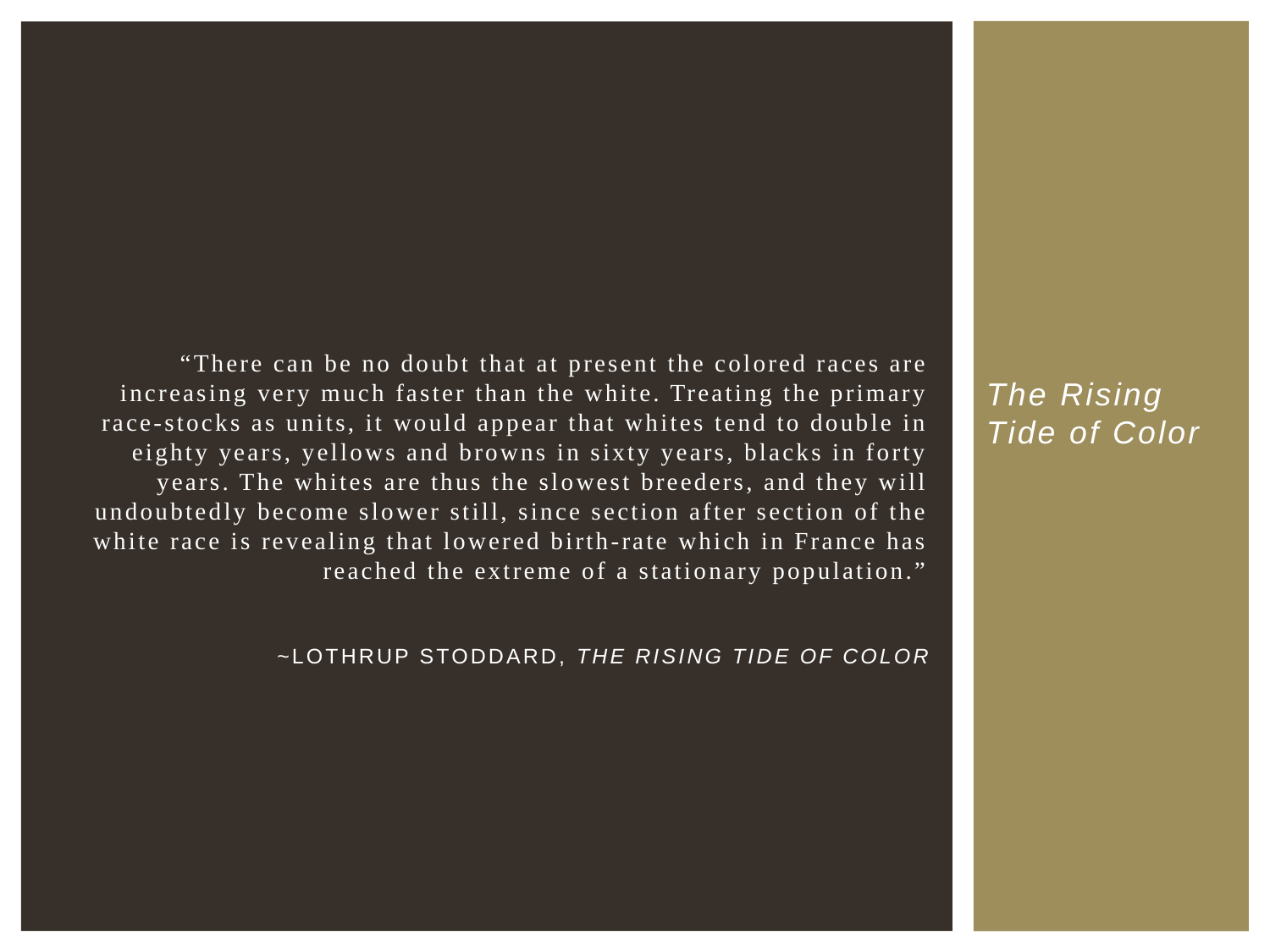

# “There can be no doubt that at present the colored races are increasing very much faster than the white. Treating the primary race-stocks as units, it would appear that whites tend to double in eighty years, yellows and browns in sixty years, blacks in forty years. The whites are thus the slowest breeders, and they will undoubtedly become slower still, since section after section of the white race is revealing that lowered birth-rate which in France has reached the extreme of a stationary population.” ~Lothrup Stoddard, The Rising Tide of Color
The Rising Tide of Color